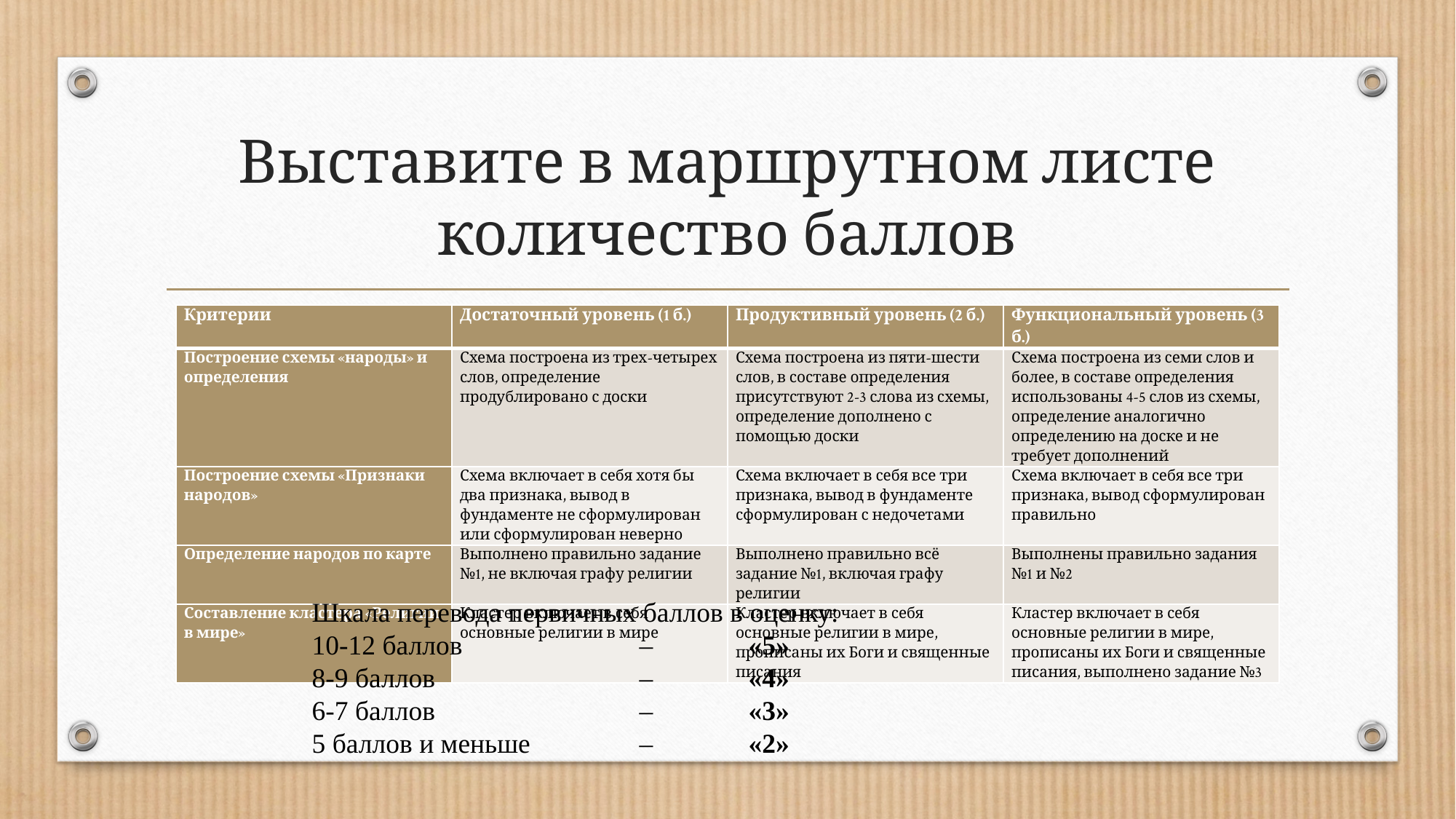

# Выставите в маршрутном листе количество баллов
| Критерии | Достаточный уровень (1 б.) | Продуктивный уровень (2 б.) | Функциональный уровень (3 б.) |
| --- | --- | --- | --- |
| Построение схемы «народы» и определения | Схема построена из трех-четырех слов, определение продублировано с доски | Схема построена из пяти-шести слов, в составе определения присутствуют 2-3 слова из схемы, определение дополнено с помощью доски | Схема построена из семи слов и более, в составе определения использованы 4-5 слов из схемы, определение аналогично определению на доске и не требует дополнений |
| Построение схемы «Признаки народов» | Схема включает в себя хотя бы два признака, вывод в фундаменте не сформулирован или сформулирован неверно | Схема включает в себя все три признака, вывод в фундаменте сформулирован с недочетами | Схема включает в себя все три признака, вывод сформулирован правильно |
| Определение народов по карте | Выполнено правильно задание №1, не включая графу религии | Выполнено правильно всё задание №1, включая графу религии | Выполнены правильно задания №1 и №2 |
| Составление кластера «Религии в мире» | Кластер включает в себя основные религии в мире | Кластер включает в себя основные религии в мире, прописаны их Боги и священные писания | Кластер включает в себя основные религии в мире, прописаны их Боги и священные писания, выполнено задание №3 |
Шкала перевода первичных баллов в оценку:
10-12 баллов	 	– 	«5»
8-9 баллов 		– 	«4»
6-7 баллов		– 	«3»
5 баллов и меньше 	– 	«2»